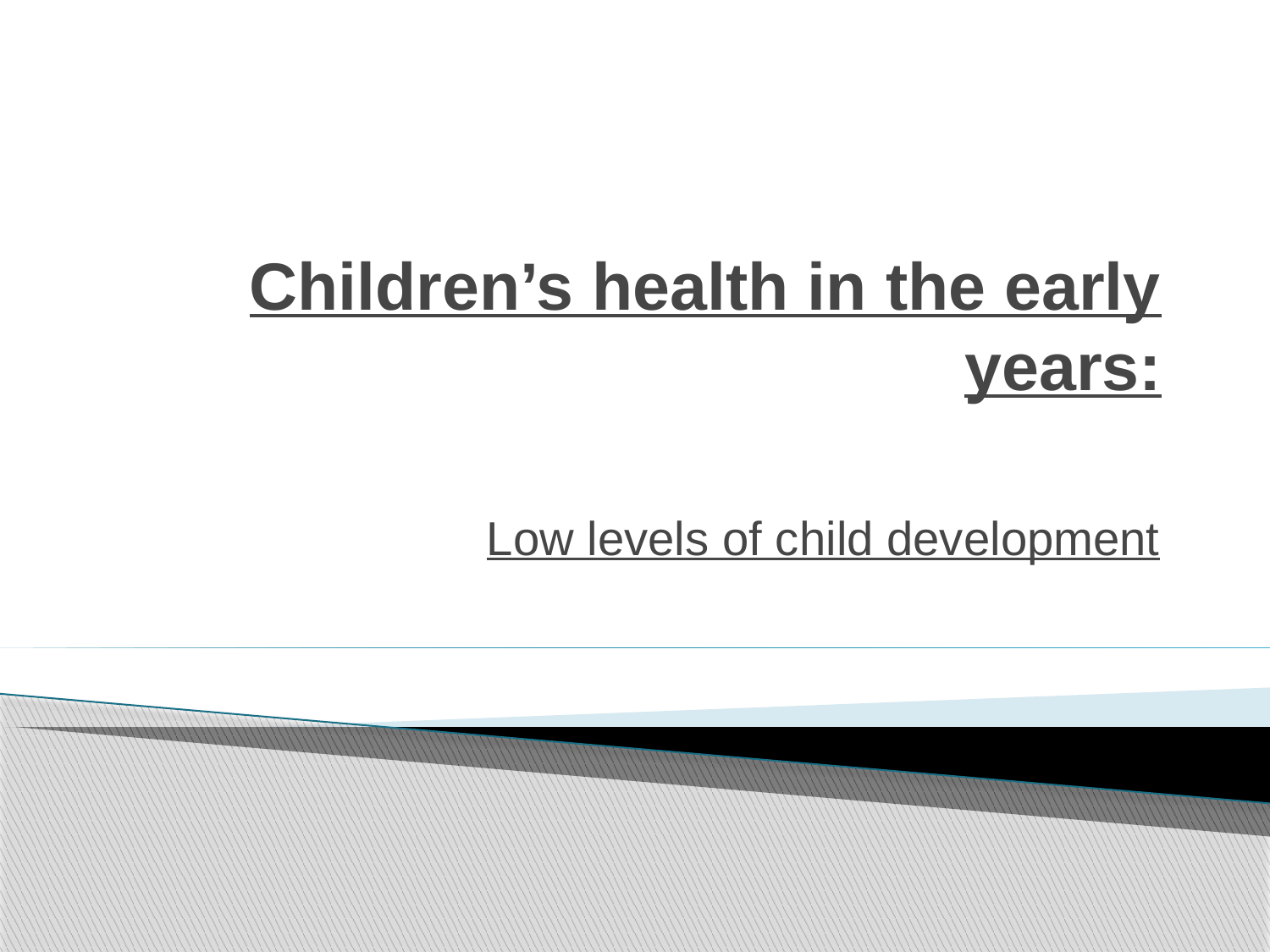

# Children’s health in the early years:
Low levels of child development